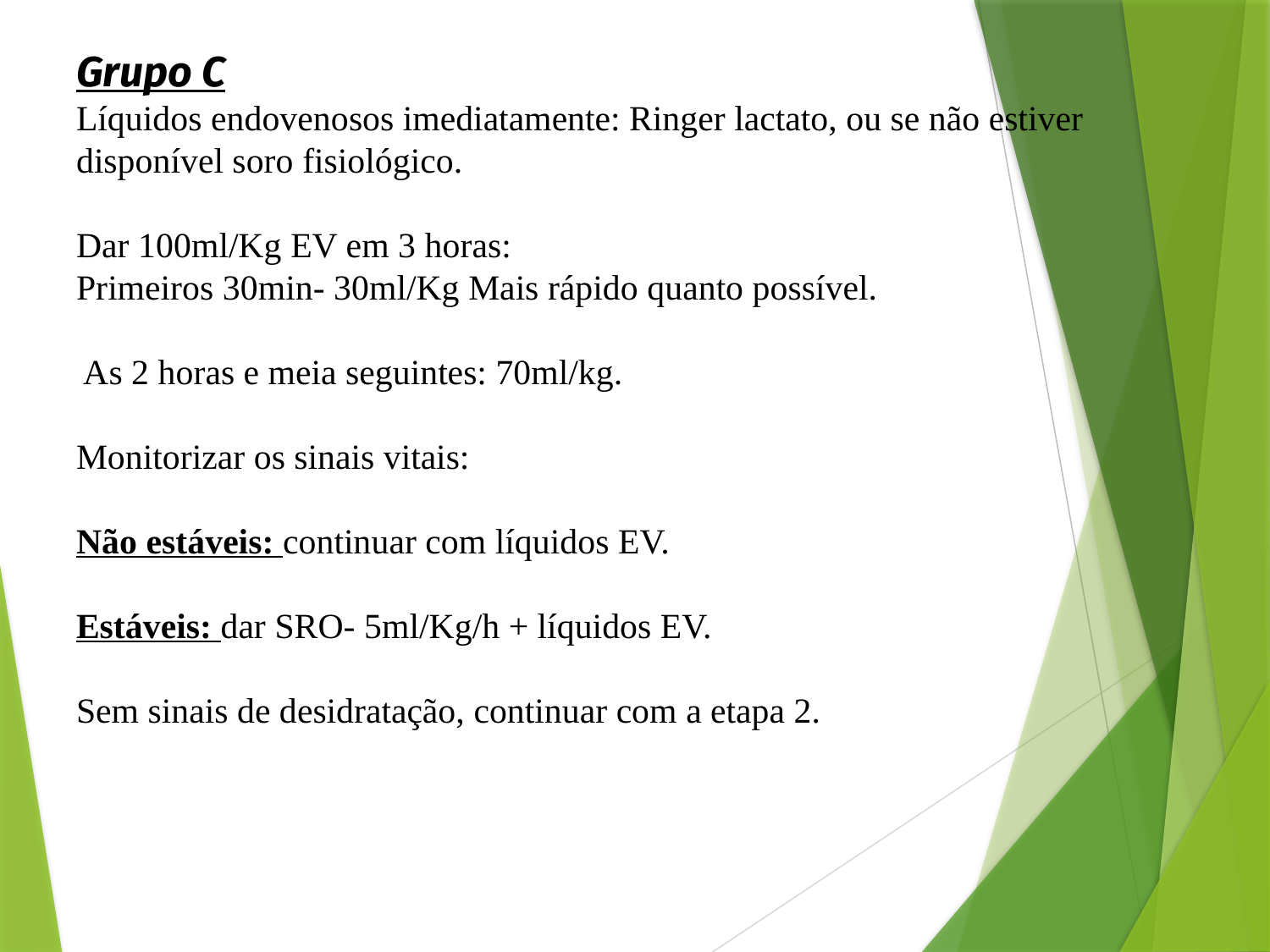

# Grupo C Líquidos endovenosos imediatamente: Ringer lactato, ou se não estiver disponível soro fisiológico. Dar 100ml/Kg EV em 3 horas: Primeiros 30min- 30ml/Kg Mais rápido quanto possível. As 2 horas e meia seguintes: 70ml/kg. Monitorizar os sinais vitais: Não estáveis: continuar com líquidos EV. Estáveis: dar SRO- 5ml/Kg/h + líquidos EV. Sem sinais de desidratação, continuar com a etapa 2.